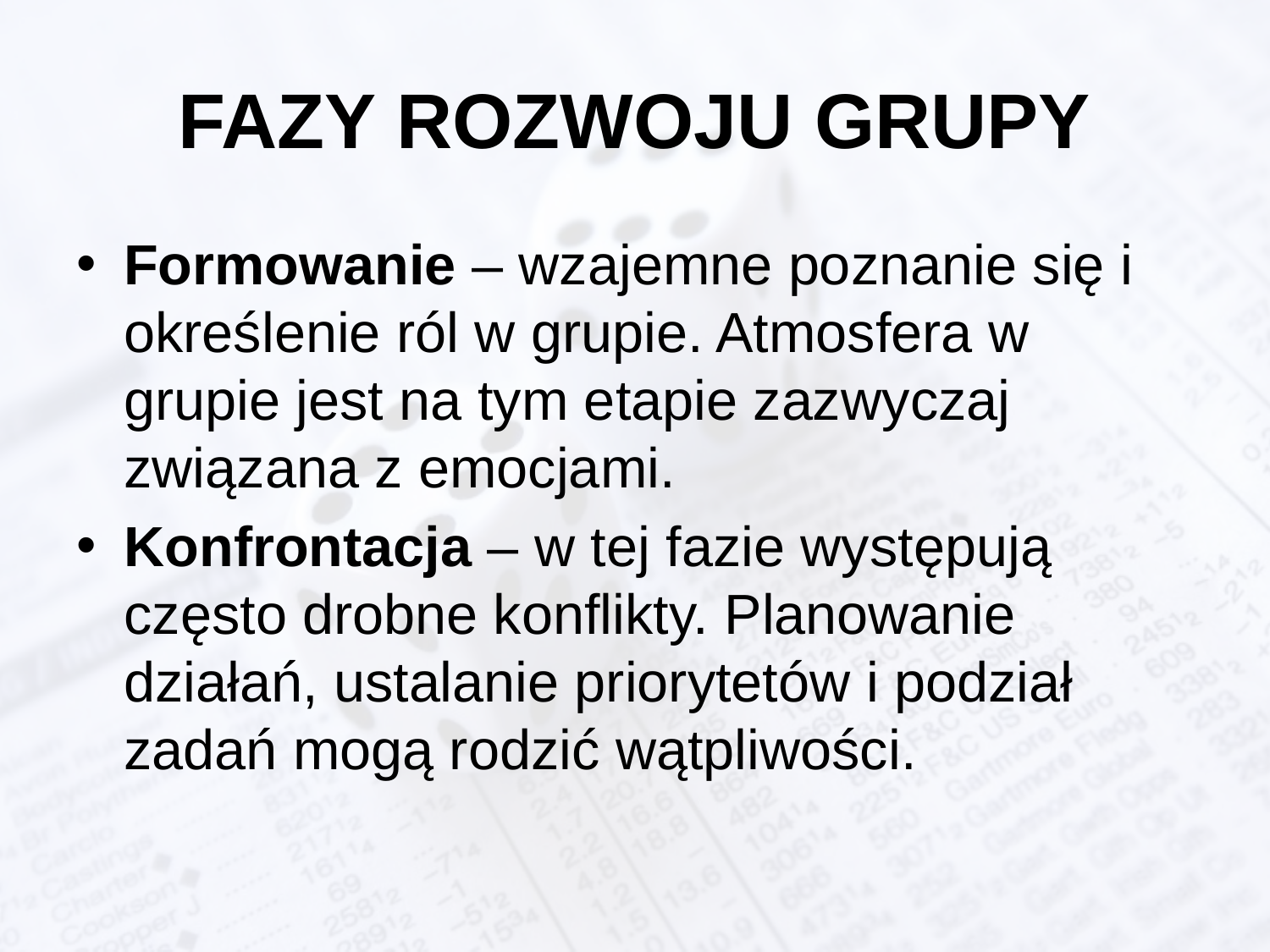

# FAZY ROZWOJU GRUPY
Formowanie – wzajemne poznanie się i określenie ról w grupie. Atmosfera w grupie jest na tym etapie zazwyczaj związana z emocjami.
Konfrontacja – w tej fazie występują często drobne konflikty. Planowanie działań, ustalanie priorytetów i podział zadań mogą rodzić wątpliwości.